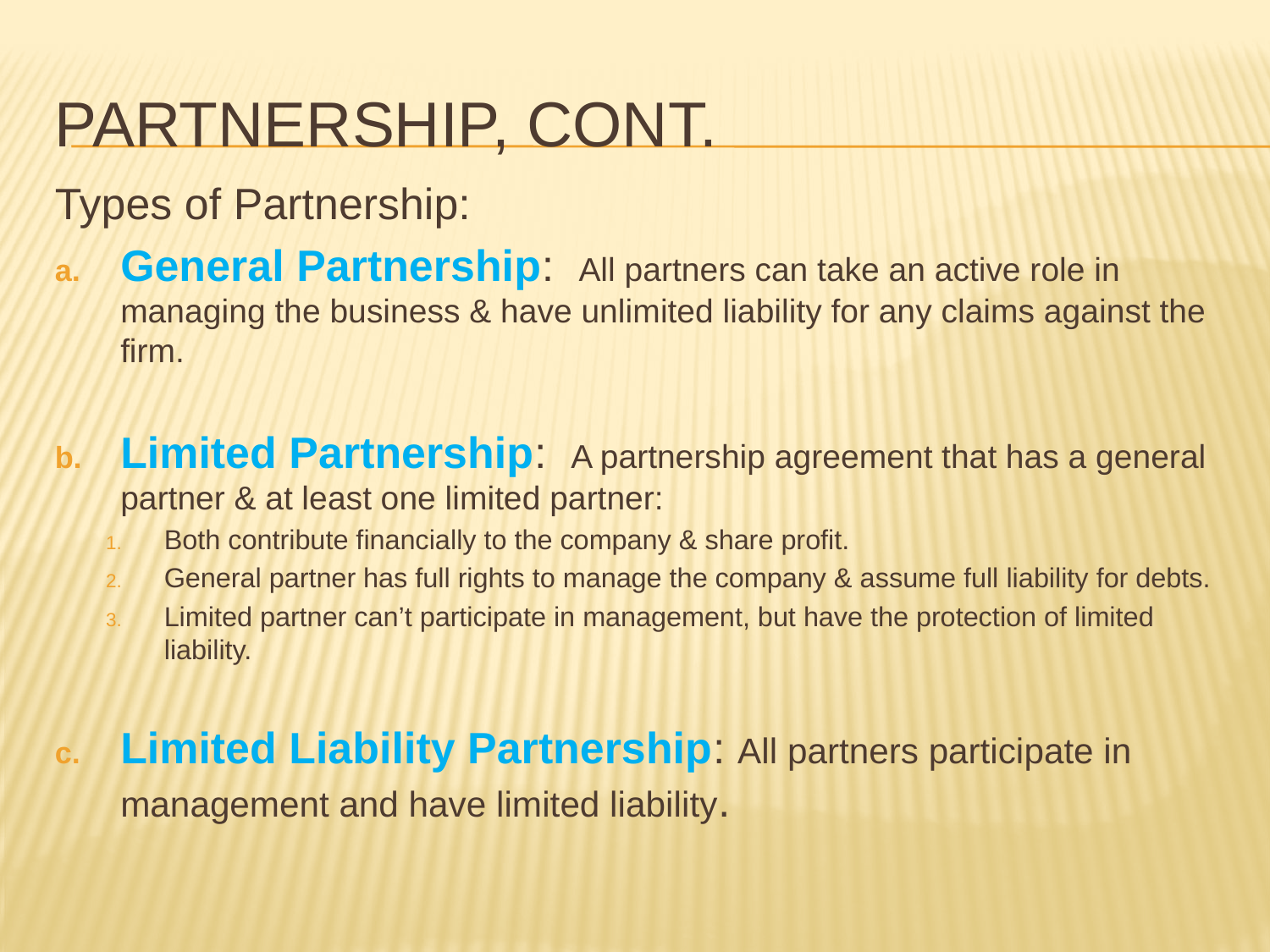

# Partnership, Cont.
Types of Partnership:
General Partnership:  All partners can take an active role in managing the business & have unlimited liability for any claims against the firm.

Limited Partnership:  A partnership agreement that has a general partner & at least one limited partner:
Both contribute financially to the company & share profit.
General partner has full rights to manage the company & assume full liability for debts.
Limited partner can’t participate in management, but have the protection of limited liability.

Limited Liability Partnership: All partners participate in management and have limited liability.